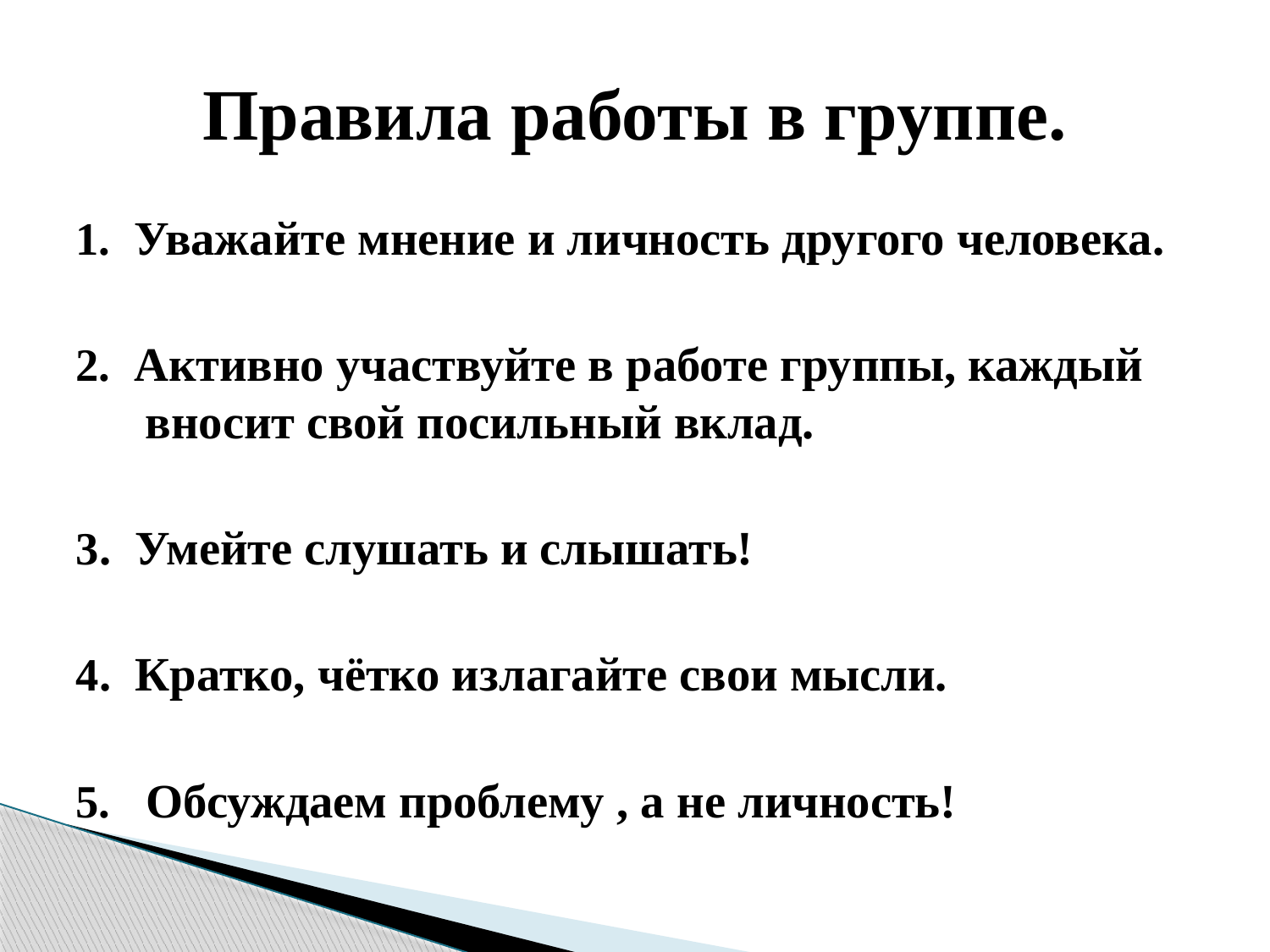

# Правила работы в группе.
1.  Уважайте мнение и личность другого человека.

2.  Активно участвуйте в работе группы, каждый вносит свой посильный вклад.

3.  Умейте слушать и слышать!

4.  Кратко, чётко излагайте свои мысли.

5.   Обсуждаем проблему , а не личность!